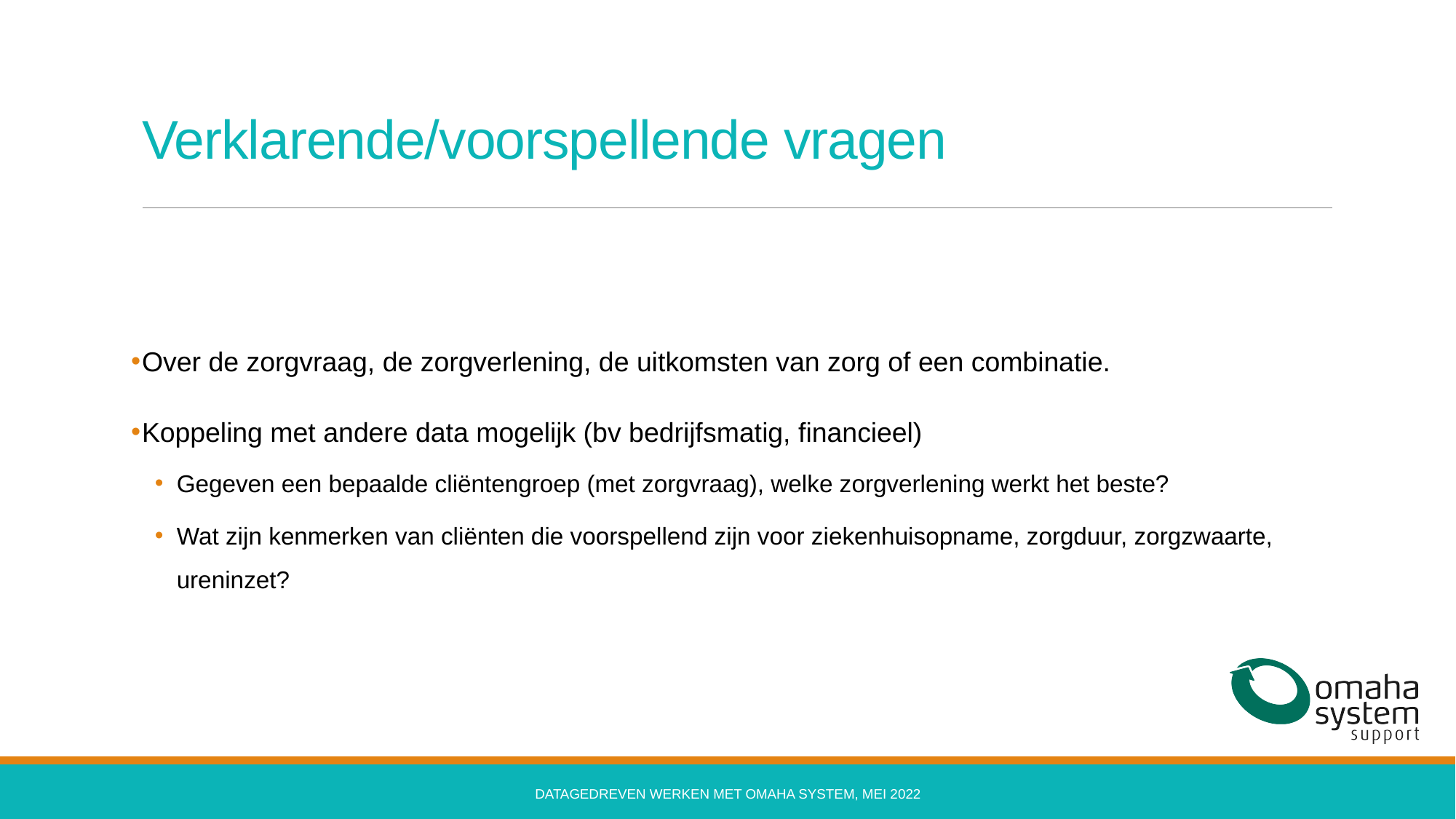

# Verklarende/voorspellende vragen
Over de zorgvraag, de zorgverlening, de uitkomsten van zorg of een combinatie.
Koppeling met andere data mogelijk (bv bedrijfsmatig, financieel)
Gegeven een bepaalde cliëntengroep (met zorgvraag), welke zorgverlening werkt het beste?
Wat zijn kenmerken van cliënten die voorspellend zijn voor ziekenhuisopname, zorgduur, zorgzwaarte, ureninzet?
Datagedreven werken met Omaha System, mei 2022